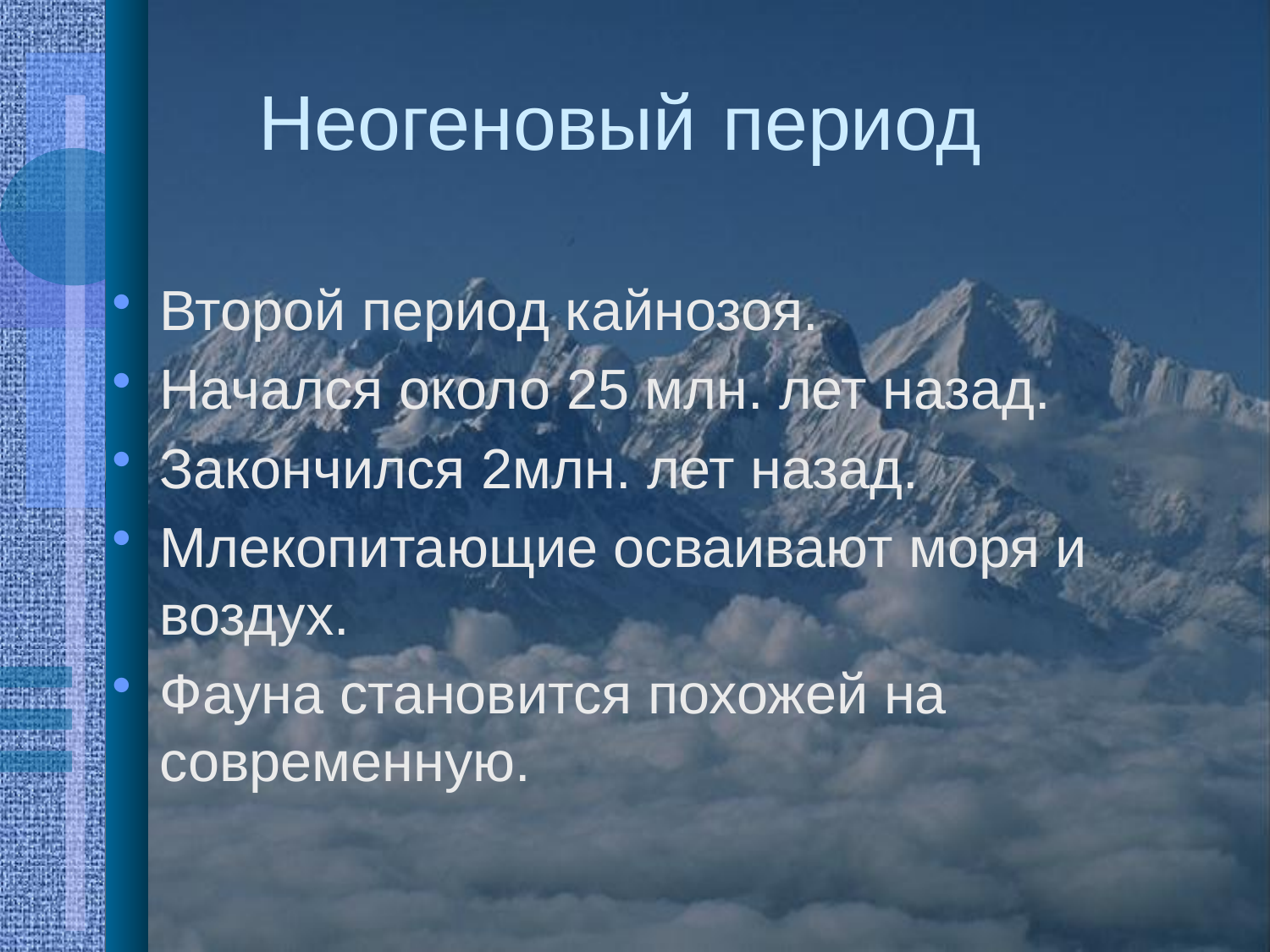

# Неогеновый период
Второй период кайнозоя.
Начался около 25 млн. лет назад.
Закончился 2млн. лет назад.
Млекопитающие осваивают моря и воздух.
Фауна становится похожей на современную.